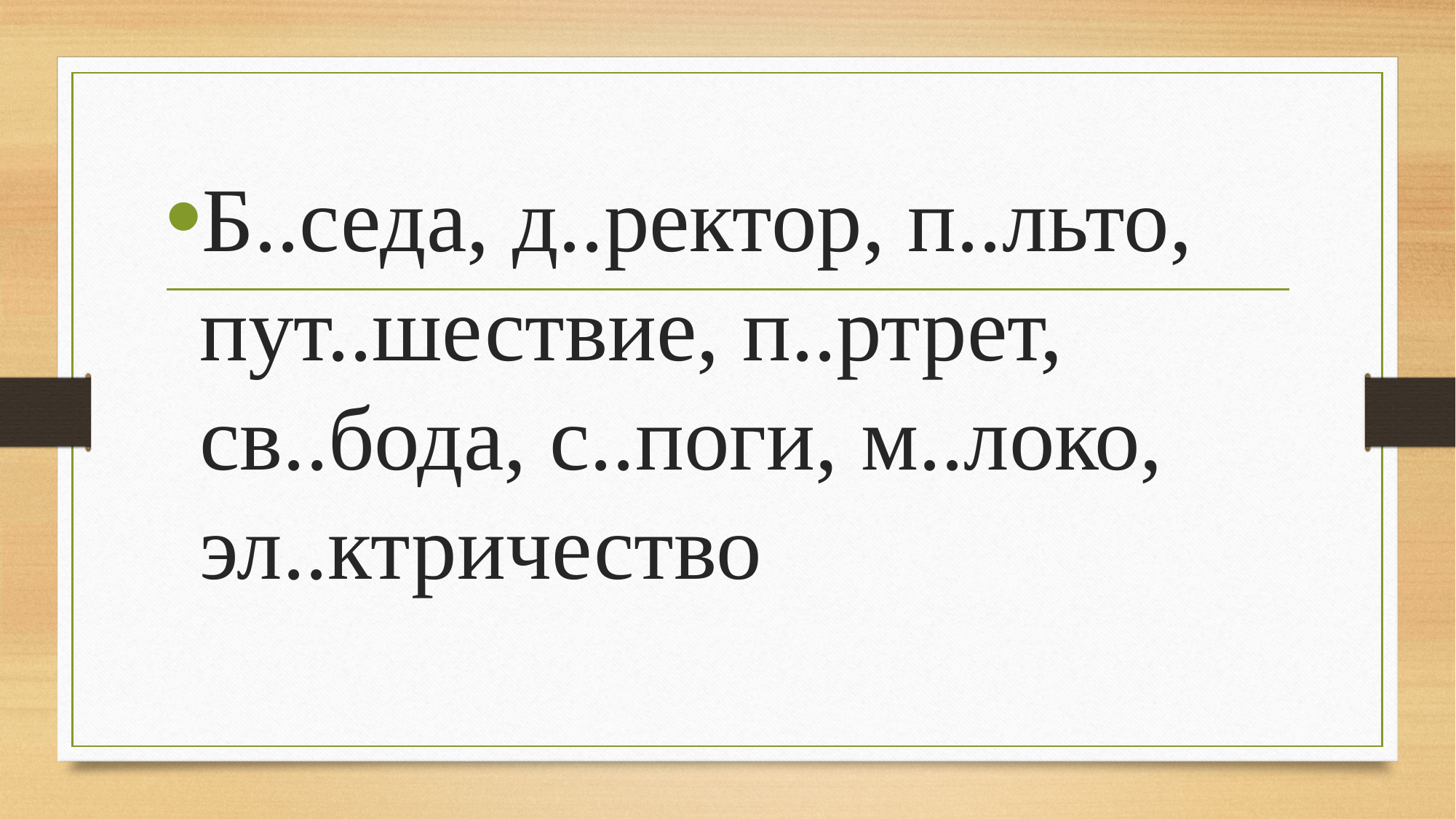

Б..седа, д..ректор, п..льто, пут..шествие, п..ртрет, св..бода, с..поги, м..локо, эл..ктричество